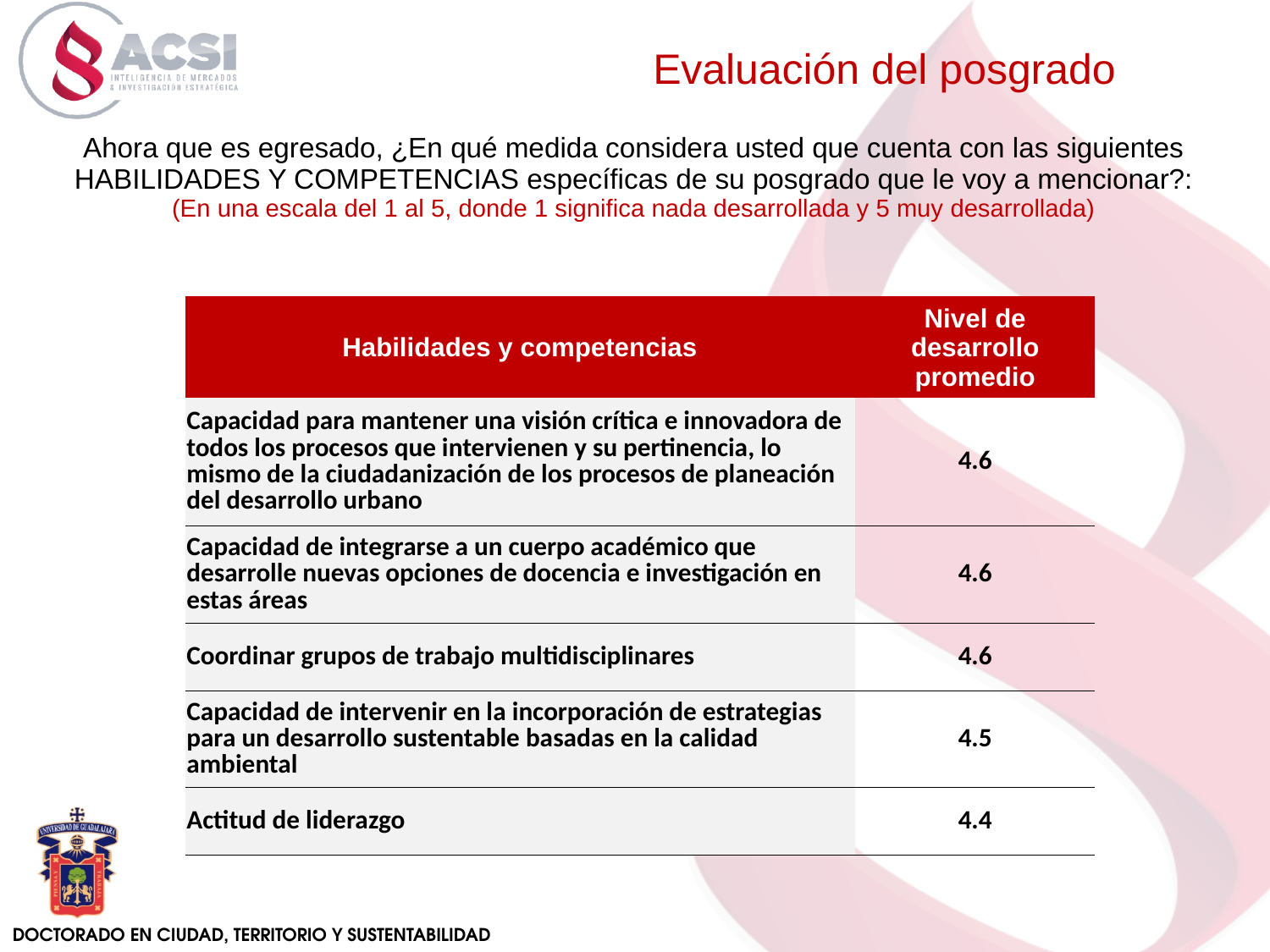

Evaluación del posgrado
Ahora que es egresado, ¿En qué medida considera usted que cuenta con las siguientes HABILIDADES Y COMPETENCIAS específicas de su posgrado que le voy a mencionar?:
(En una escala del 1 al 5, donde 1 significa nada desarrollada y 5 muy desarrollada)
| Habilidades y competencias | Nivel de desarrollo promedio |
| --- | --- |
| Capacidad para mantener una visión crítica e innovadora de todos los procesos que intervienen y su pertinencia, lo mismo de la ciudadanización de los procesos de planeación del desarrollo urbano | 4.6 |
| Capacidad de integrarse a un cuerpo académico que desarrolle nuevas opciones de docencia e investigación en estas áreas | 4.6 |
| Coordinar grupos de trabajo multidisciplinares | 4.6 |
| Capacidad de intervenir en la incorporación de estrategias para un desarrollo sustentable basadas en la calidad ambiental | 4.5 |
| Actitud de liderazgo | 4.4 |